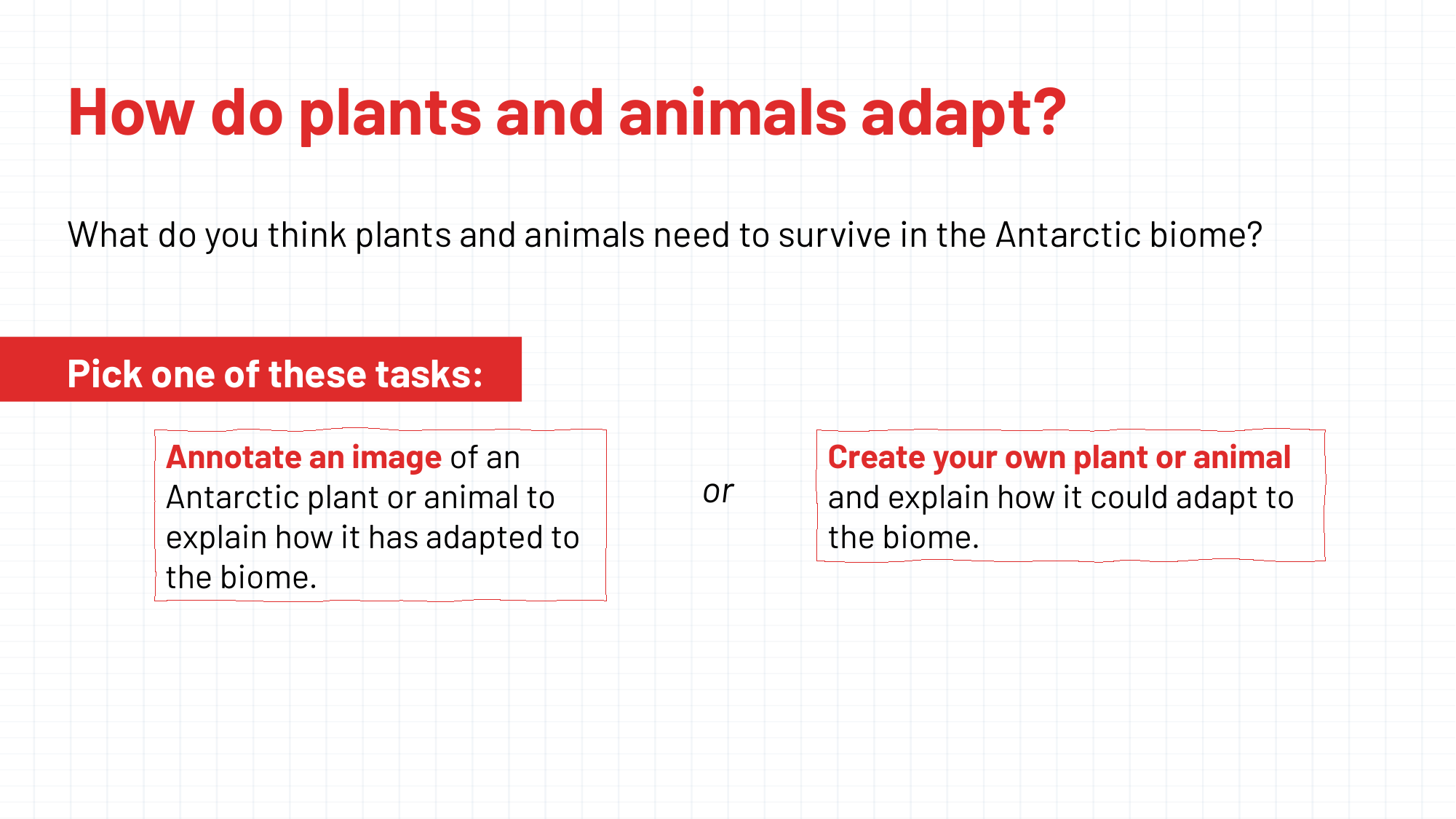

# How do plants and animals adapt?
What do you think plants and animals need to survive in the Antarctic biome?

Pick one of these tasks:
Annotate an image of an Antarctic plant or animal to explain how it has adapted to the biome.
Create your own plant or animal and explain how it could adapt to the biome.
or